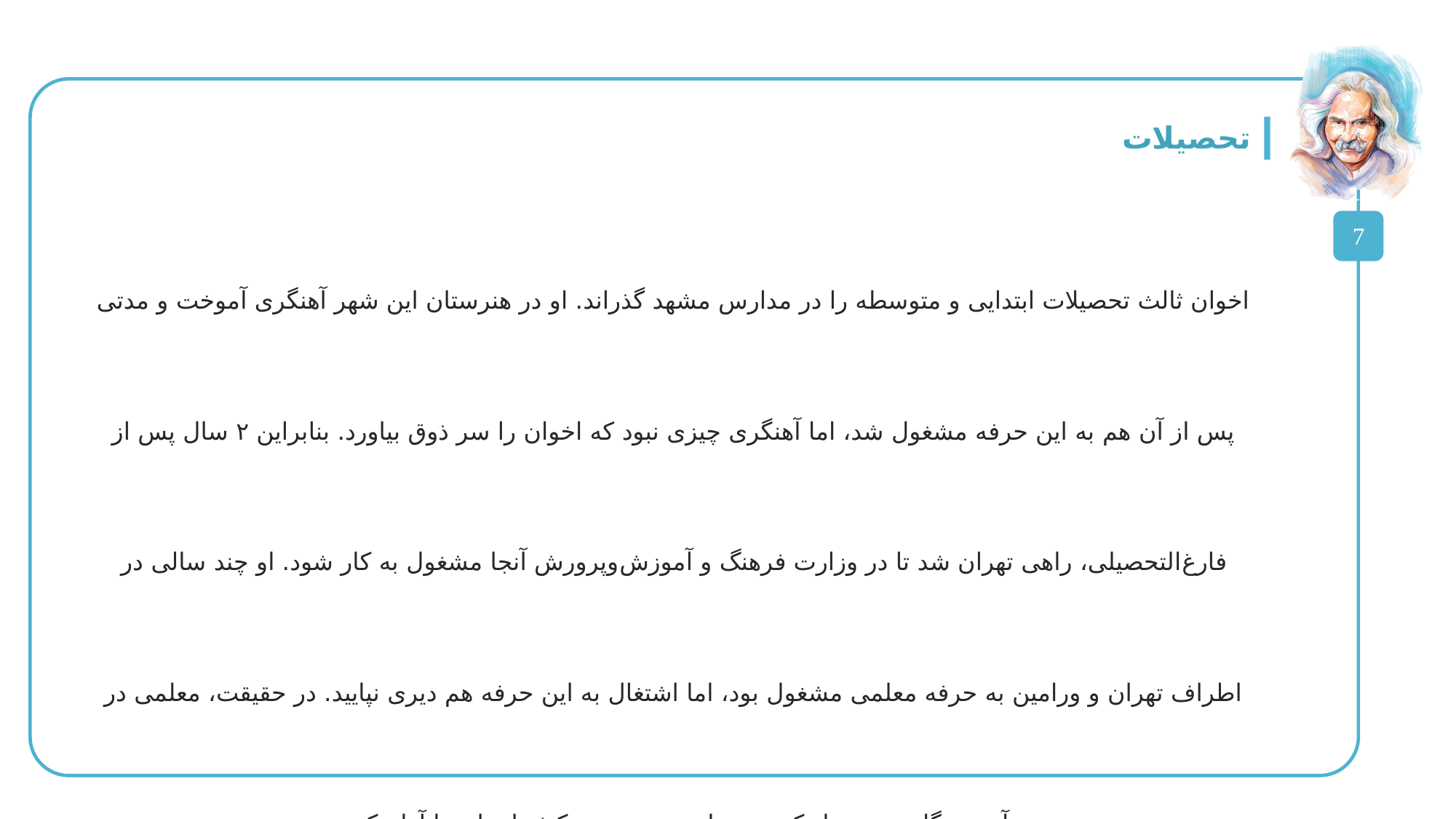

تحصیلات

اخوان ثالث تحصیلات ابتدایی و متوسطه را در مدارس مشهد گذراند. او در هنرستان این شهر آهنگری آموخت و مدتی پس از آن هم به این حرفه مشغول شد، اما آهنگری چیزی نبود که اخوان را سر ذوق بیاورد. بنابراین ۲ سال پس از فارغ‌التحصیلی، راهی تهران شد تا در وزارت فرهنگ و آموزش‌وپرورش آنجا مشغول به کار شود. او چند سالی در اطراف تهران و ورامین به حرفه معلمی مشغول بود، اما اشتغال به این حرفه هم دیری نپایید. در حقیقت، معلمی در آن روزگار تیره و تاریک نمی‌توانست روح سرکش اخوان را آرام کند.
7